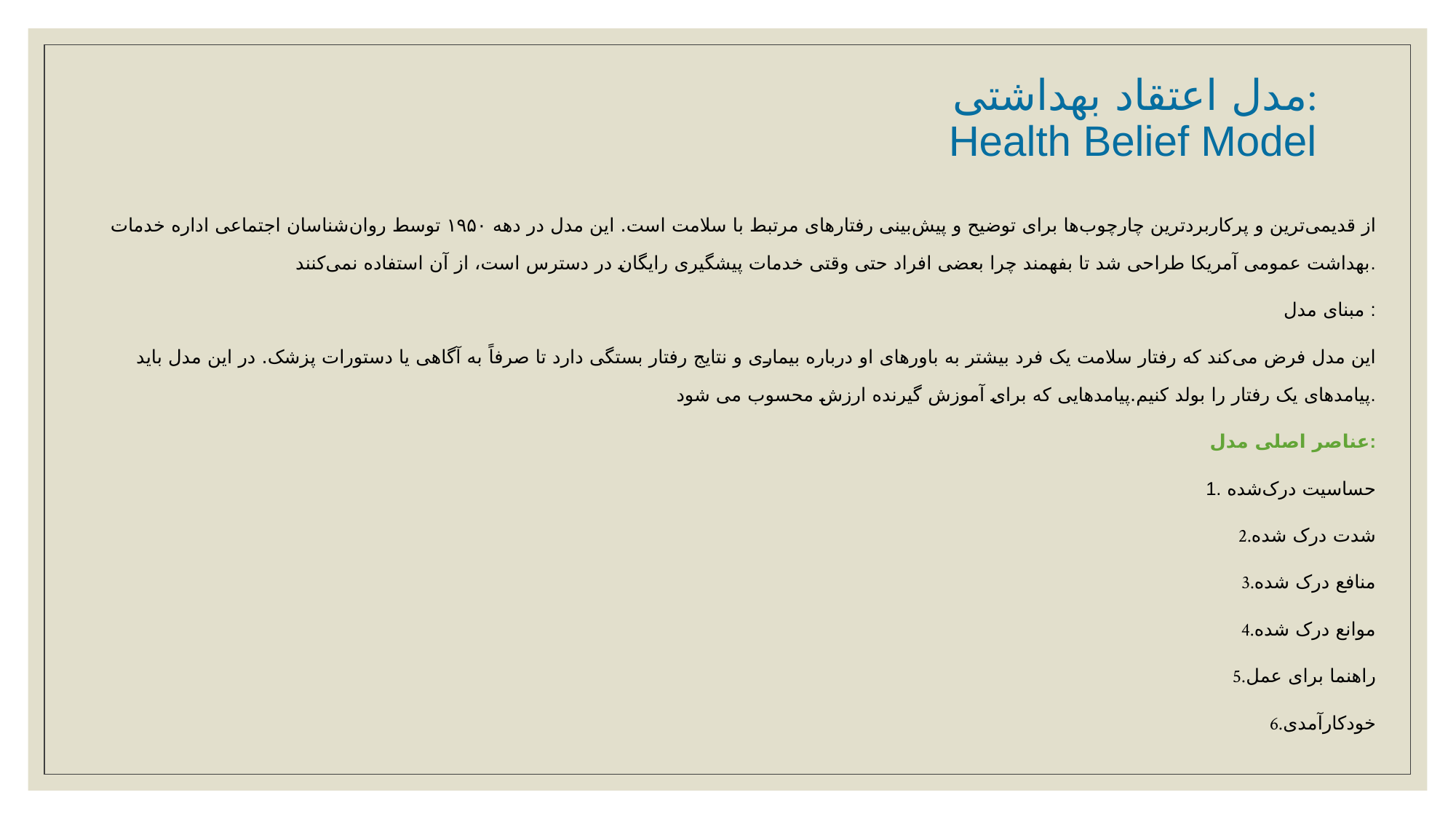

# مدل اعتقاد بهداشتی: Health Belief Model
 از قدیمی‌ترین و پرکاربردترین چارچوب‌ها برای توضیح و پیش‌بینی رفتارهای مرتبط با سلامت است. این مدل در دهه ۱۹۵۰ توسط روان‌شناسان اجتماعی اداره خدمات بهداشت عمومی آمریکا طراحی شد تا بفهمند چرا بعضی افراد حتی وقتی خدمات پیشگیری رایگان در دسترس است، از آن استفاده نمی‌کنند.
مبنای مدل :
این مدل فرض می‌کند که رفتار سلامت یک فرد بیشتر به باورهای او درباره بیماری و نتایج رفتار بستگی دارد تا صرفاً به آگاهی یا دستورات پزشک. در این مدل باید پیامدهای یک رفتار را بولد کنیم.پیامدهایی که برای آموزش گیرنده ارزش محسوب می شود.
عناصر اصلی مدل:
 1. حساسیت درک‌شده
2.شدت درک شده
3.منافع درک شده
4.موانع درک شده
5.راهنما برای عمل
6.خودکارآمدی